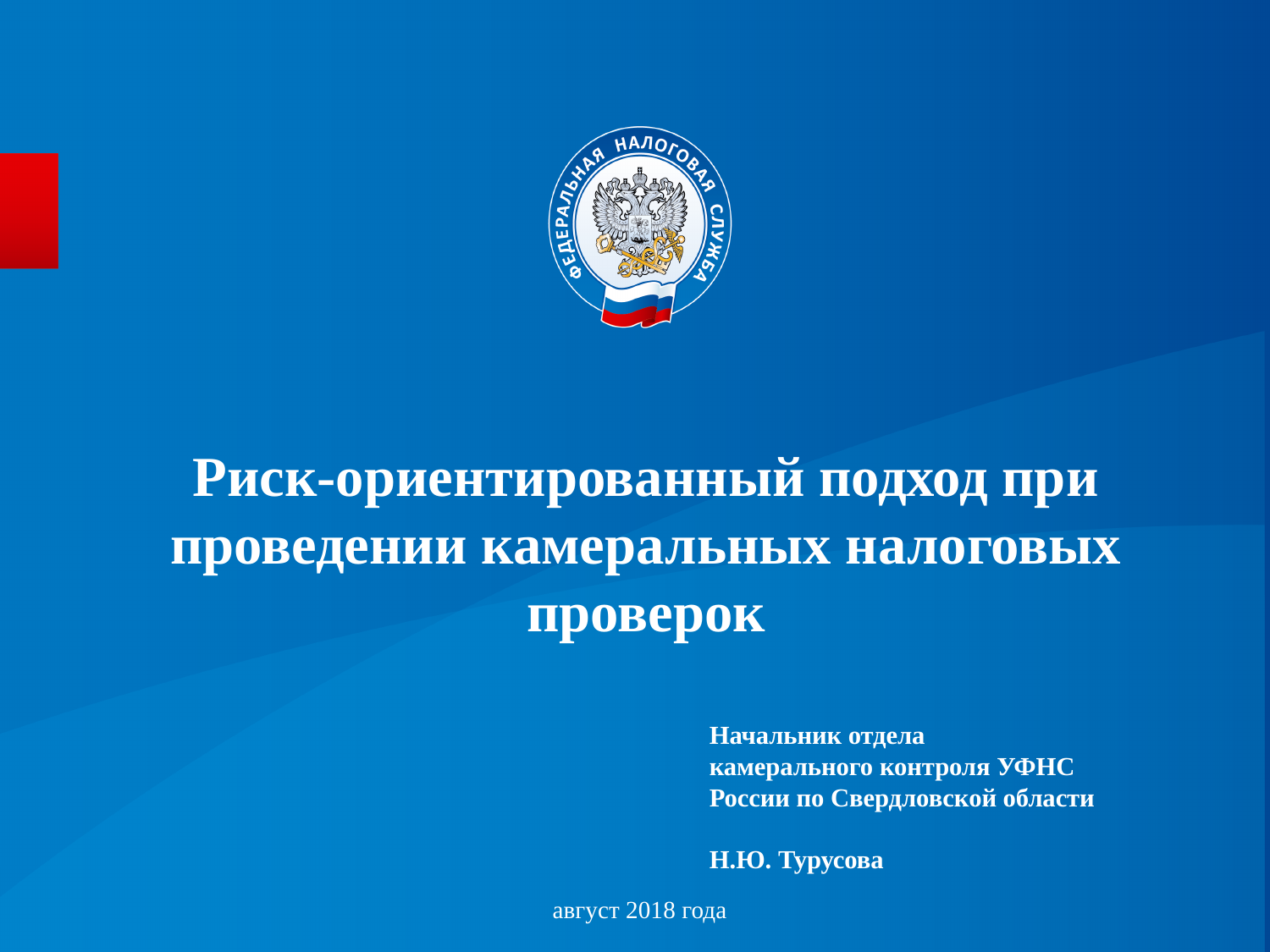

#
Риск-ориентированный подход при проведении камеральных налоговых проверок
Начальник отдела
камерального контроля УФНС
России по Свердловской области

Н.Ю. Турусова

август 2018 года